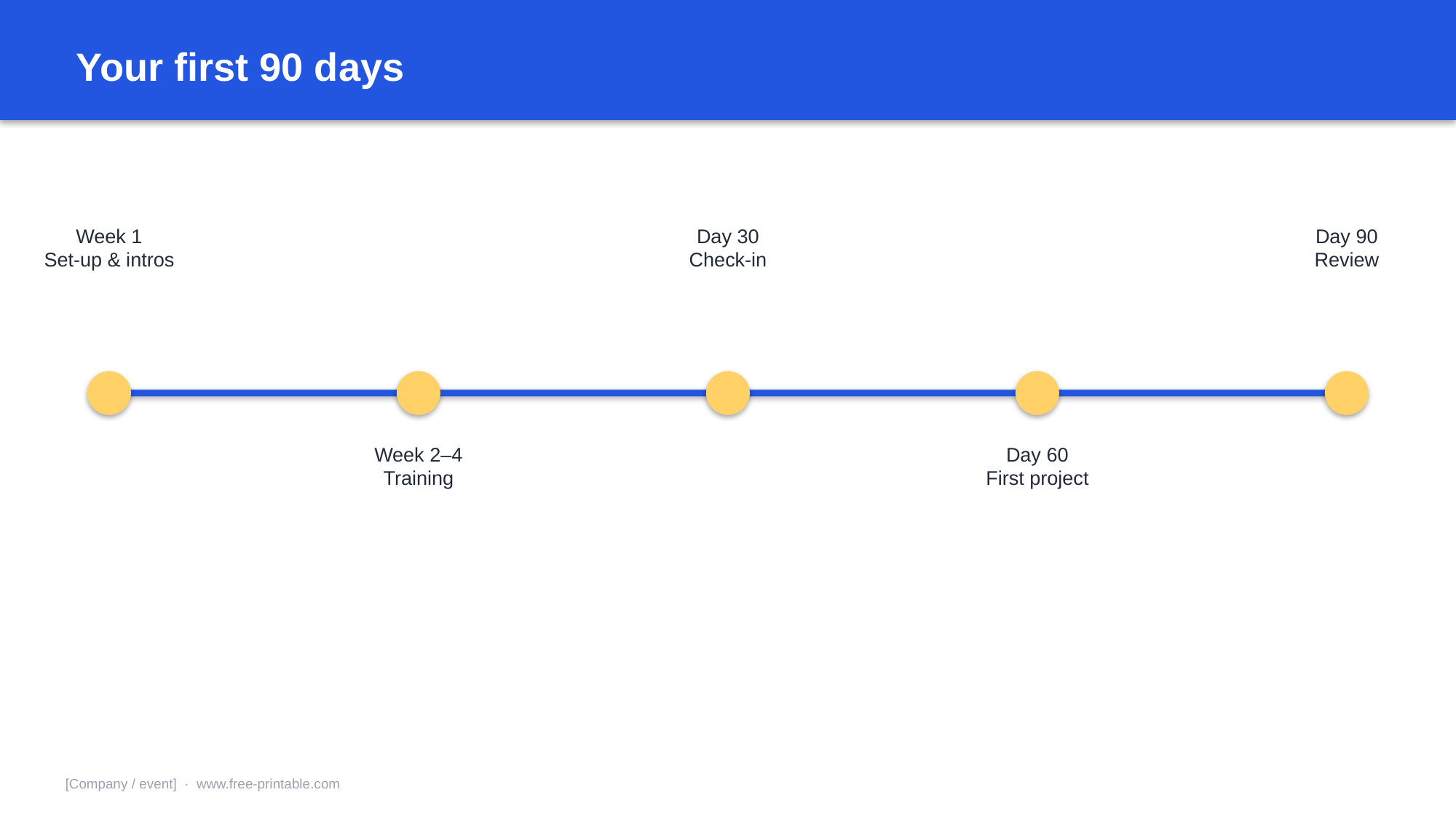

Your first 90 days
Week 1
Set-up & intros
Day 30
Check-in
Day 90
Review

Week 2–4
Training
Day 60
First project
[Company / event]  ·  www.free-printable.com